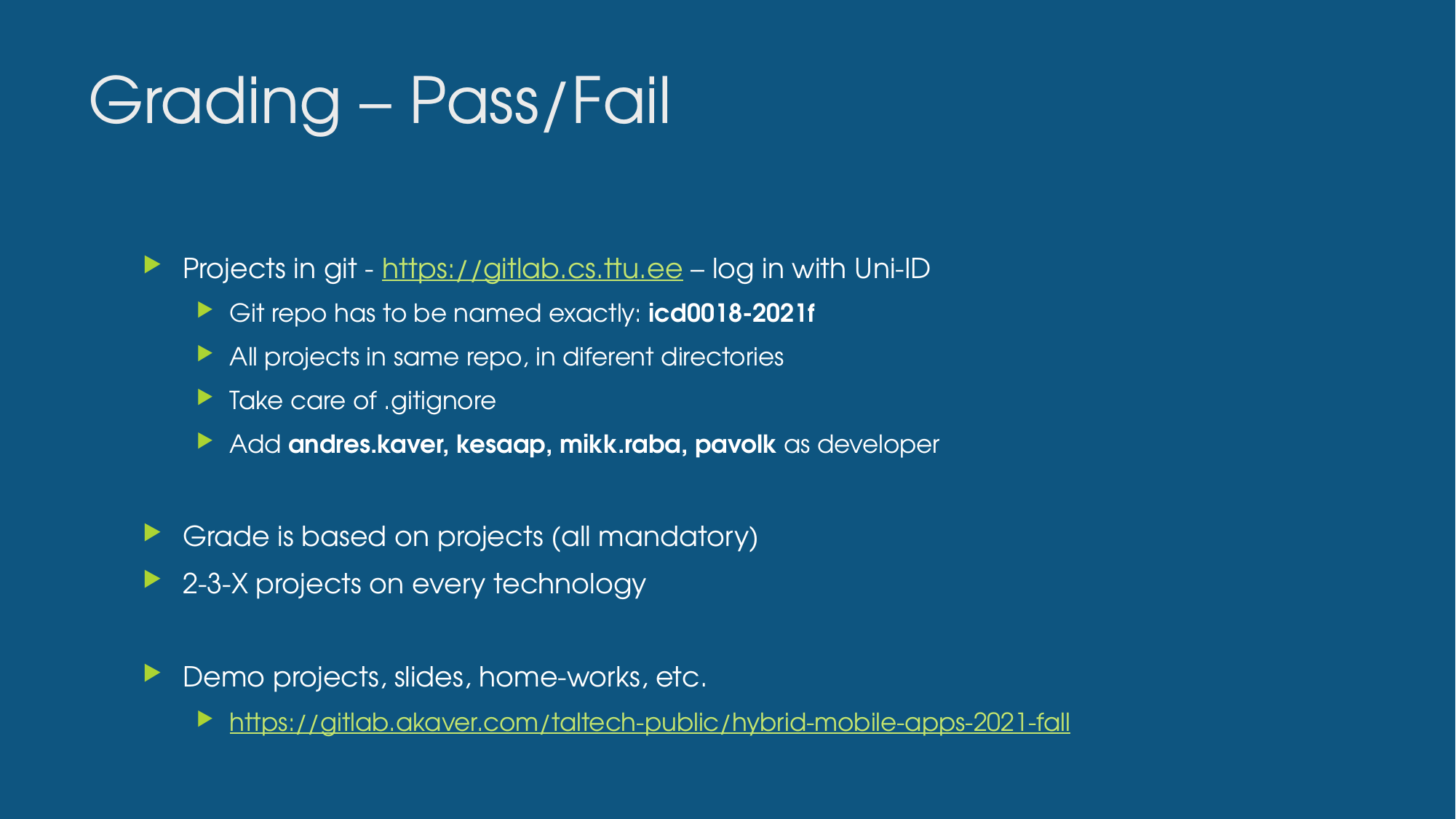

4
# Grading – Pass/Fail
Projects in git - https://gitlab.cs.ttu.ee – log in with Uni-ID
Git repo has to be named exactly: icd0018-2021f
All projects in same repo, in diferent directories
Take care of .gitignore
Add andres.kaver, kesaap, mikk.raba, pavolk as developer

Grade is based on projects (all mandatory)
2-3-X projects on every technology

Demo projects, slides, home-works, etc.
https://gitlab.akaver.com/taltech-public/hybrid-mobile-apps-2021-fall